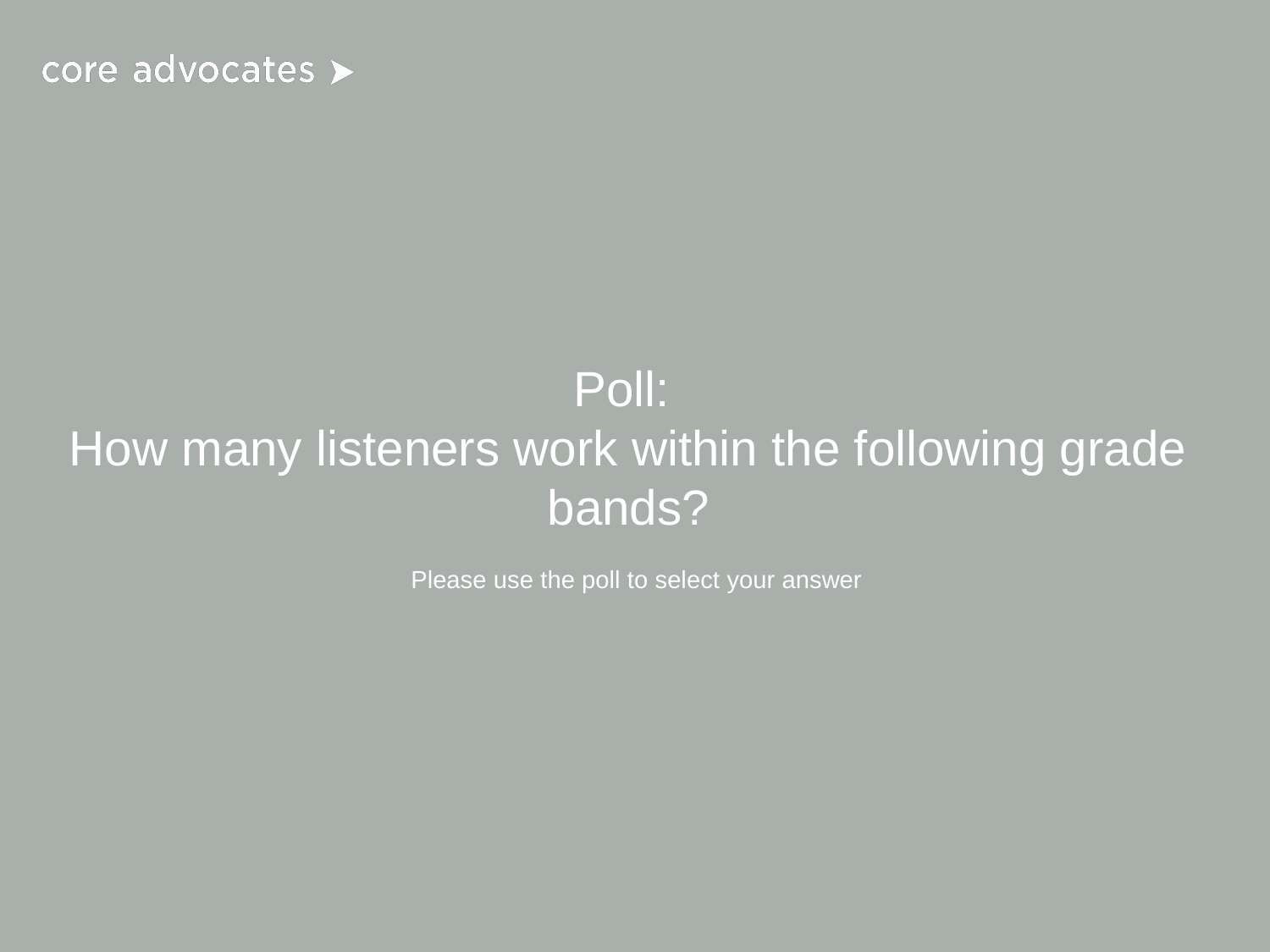

# Poll:
How many listeners work within the following grade bands?
Please use the poll to select your answer